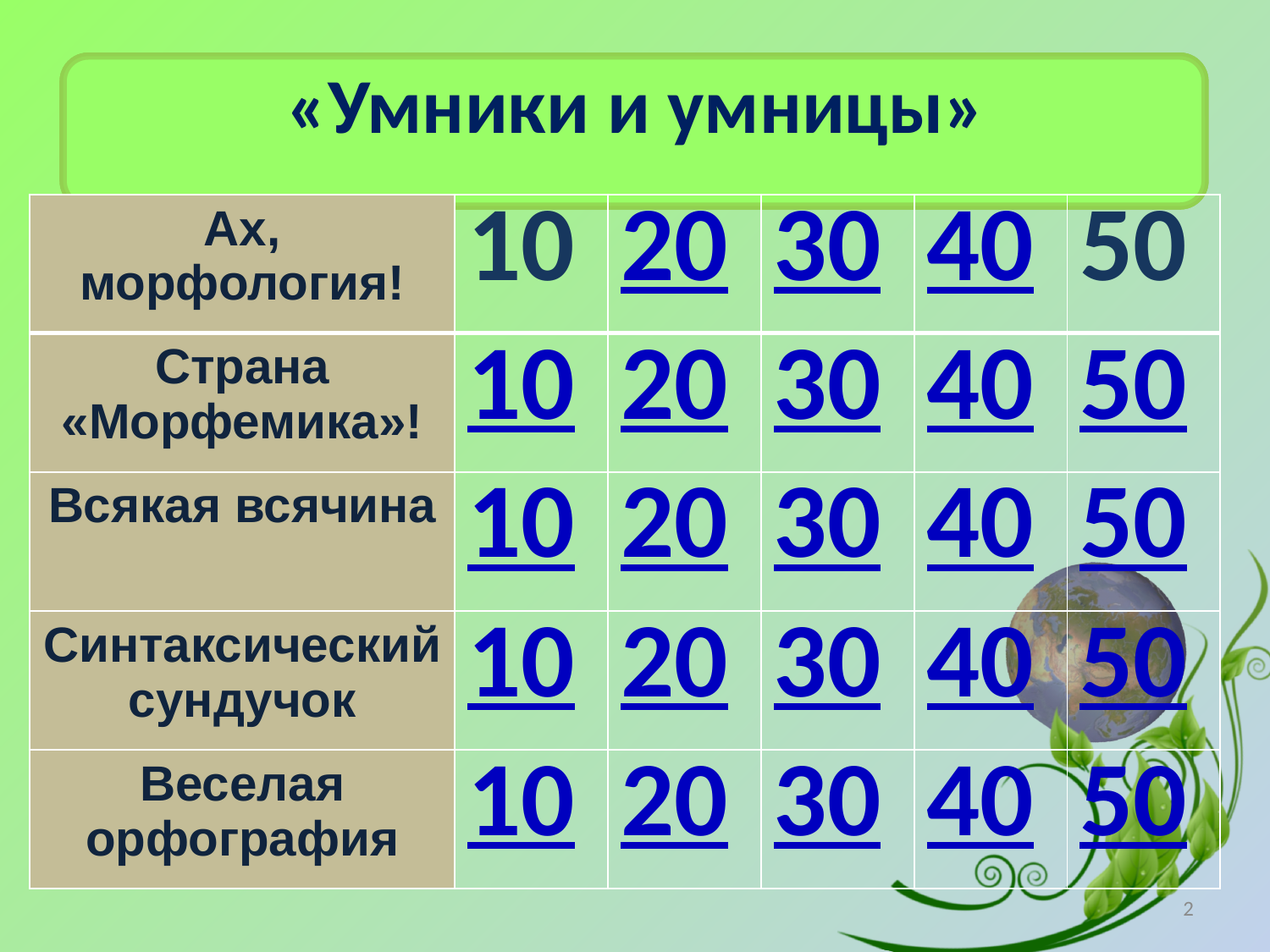

# «Умники и умницы»
| Ах, морфология! | 10 | 20 | 30 | 40 | 50 |
| --- | --- | --- | --- | --- | --- |
| Страна «Морфемика»! | 10 | 20 | 30 | 40 | 50 |
| Всякая всячина | 10 | 20 | 30 | 40 | 50 |
| Синтаксический сундучок | 10 | 20 | 30 | 40 | 50 |
| Веселая орфография | 10 | 20 | 30 | 40 | 50 |
2